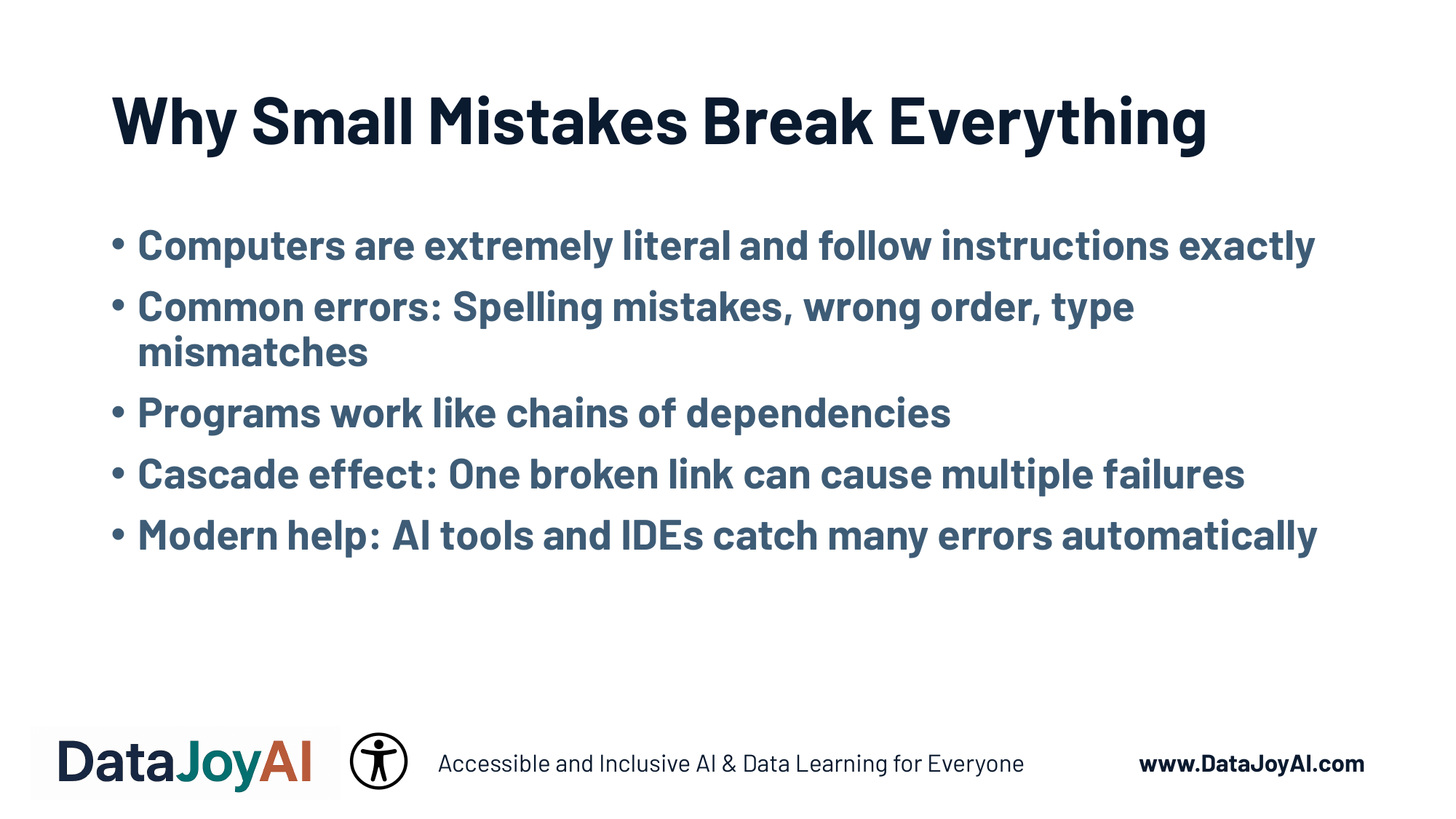

# Why Small Mistakes Break Everything
Computers are extremely literal and follow instructions exactly
Common errors: Spelling mistakes, wrong order, type mismatches
Programs work like chains of dependencies
Cascade effect: One broken link can cause multiple failures
Modern help: AI tools and IDEs catch many errors automatically